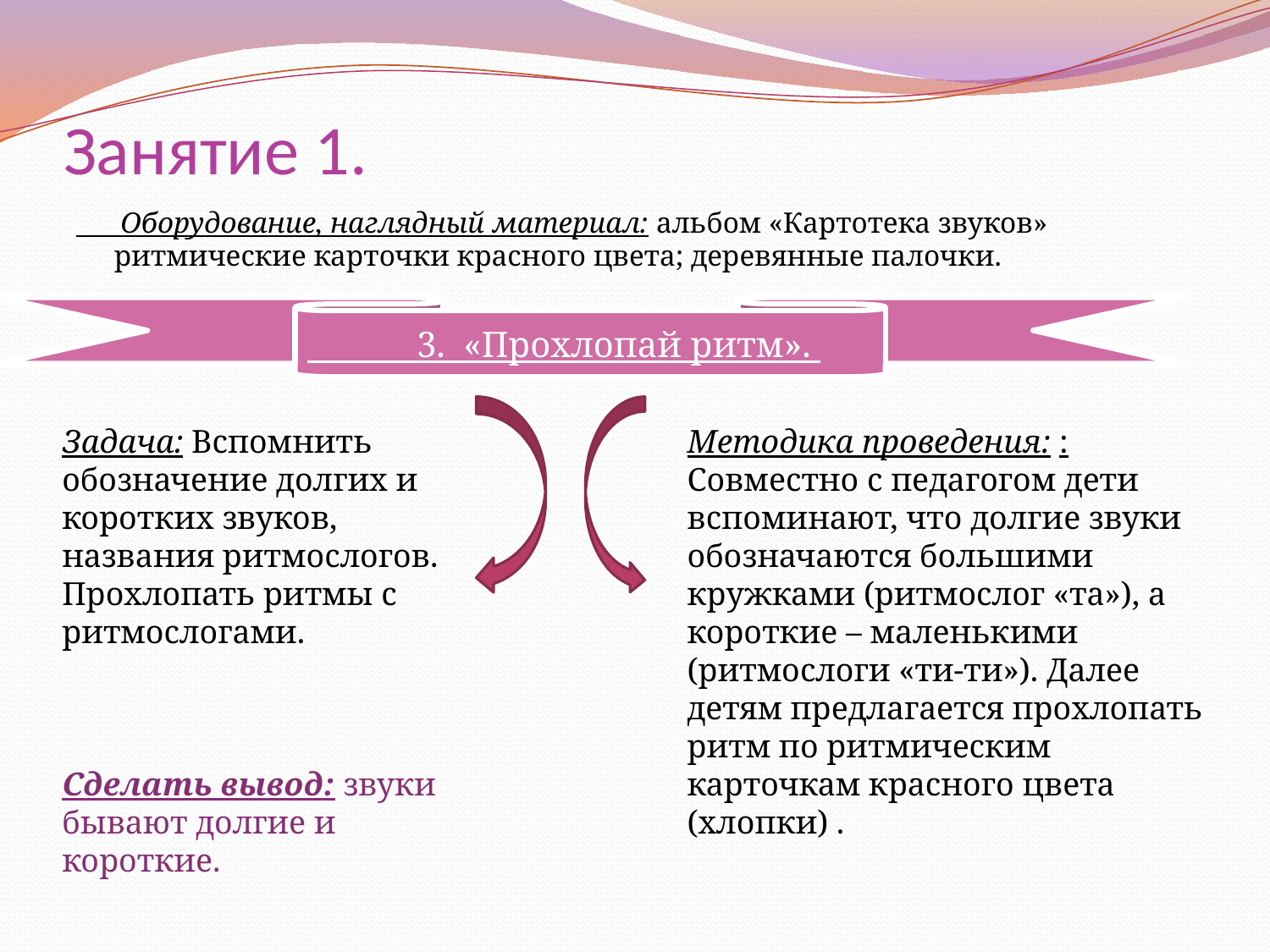

# Занятие 1.
      Оборудование, наглядный материал: альбом «Картотека звуков» ритмические карточки красного цвета; деревянные палочки.

            3.  «Прохлопай ритм».

Задача: Вспомнить обозначение долгих и коротких звуков, названия ритмослогов. Прохлопать ритмы с ритмослогами.

Сделать вывод: звуки бывают долгие и короткие.

.

Методика проведения: : Совместно с педагогом дети вспоминают, что долгие звуки обозначаются большими кружками (ритмослог «та»), а короткие – маленькими (ритмослоги «ти-ти»). Далее детям предлагается прохлопать ритм по ритмическим карточкам красного цвета (хлопки) .